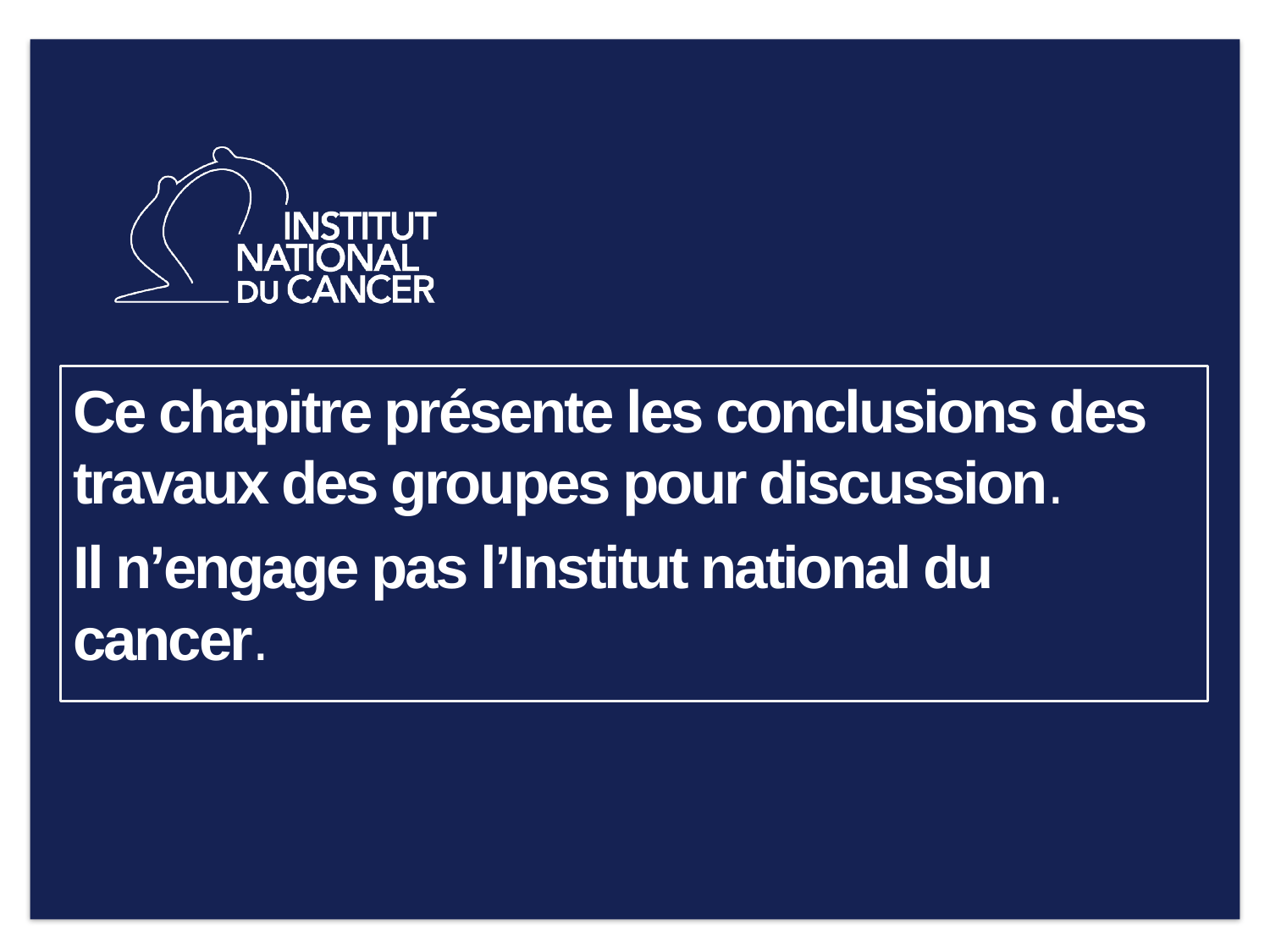

Ce chapitre présente les conclusions des travaux des groupes pour discussion.
Il n’engage pas l’Institut national du cancer.